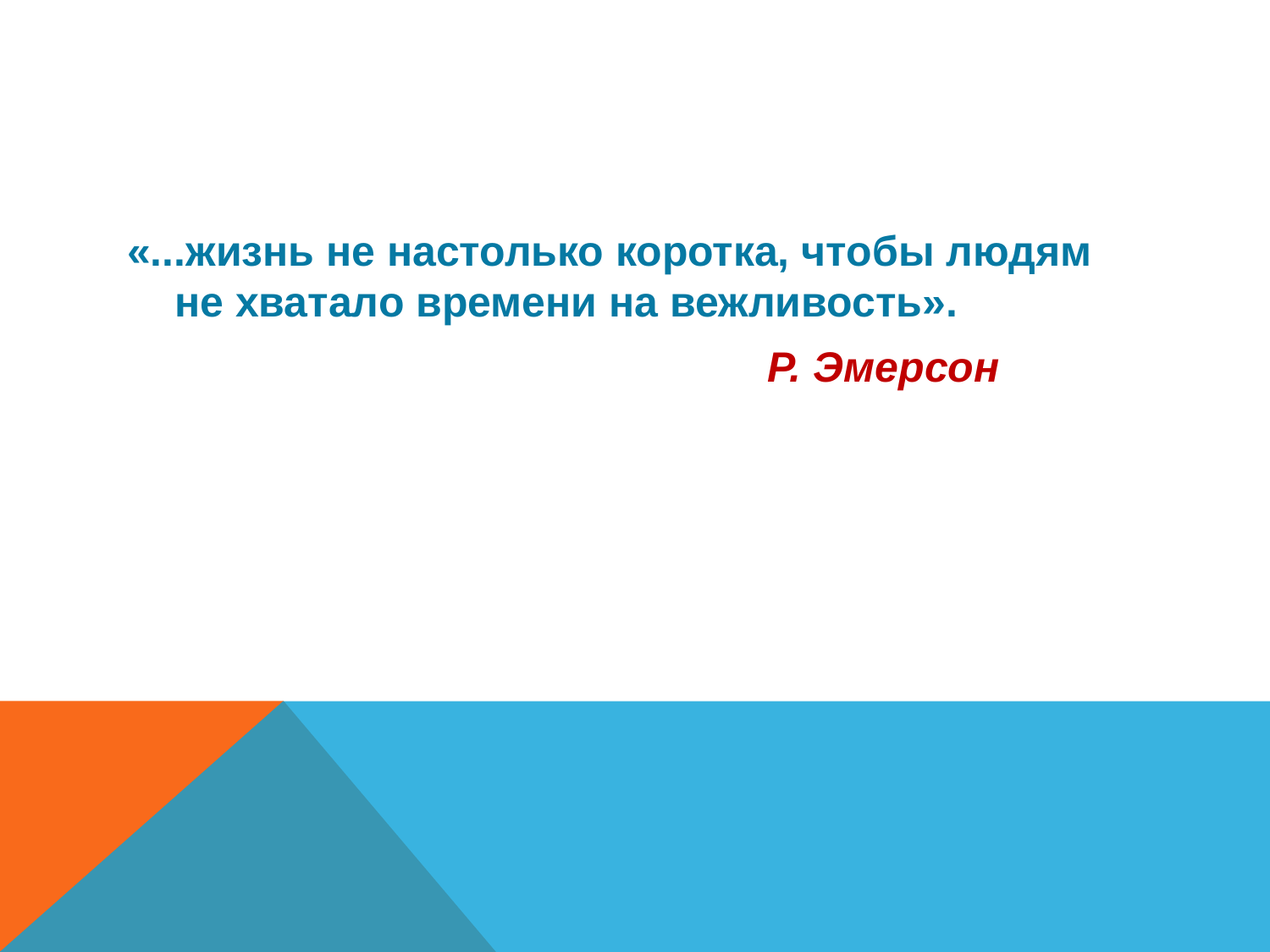

«...жизнь не настолько коротка, чтобы людям не хватало времени на вежливость».
                                                      Р. Эмерсон